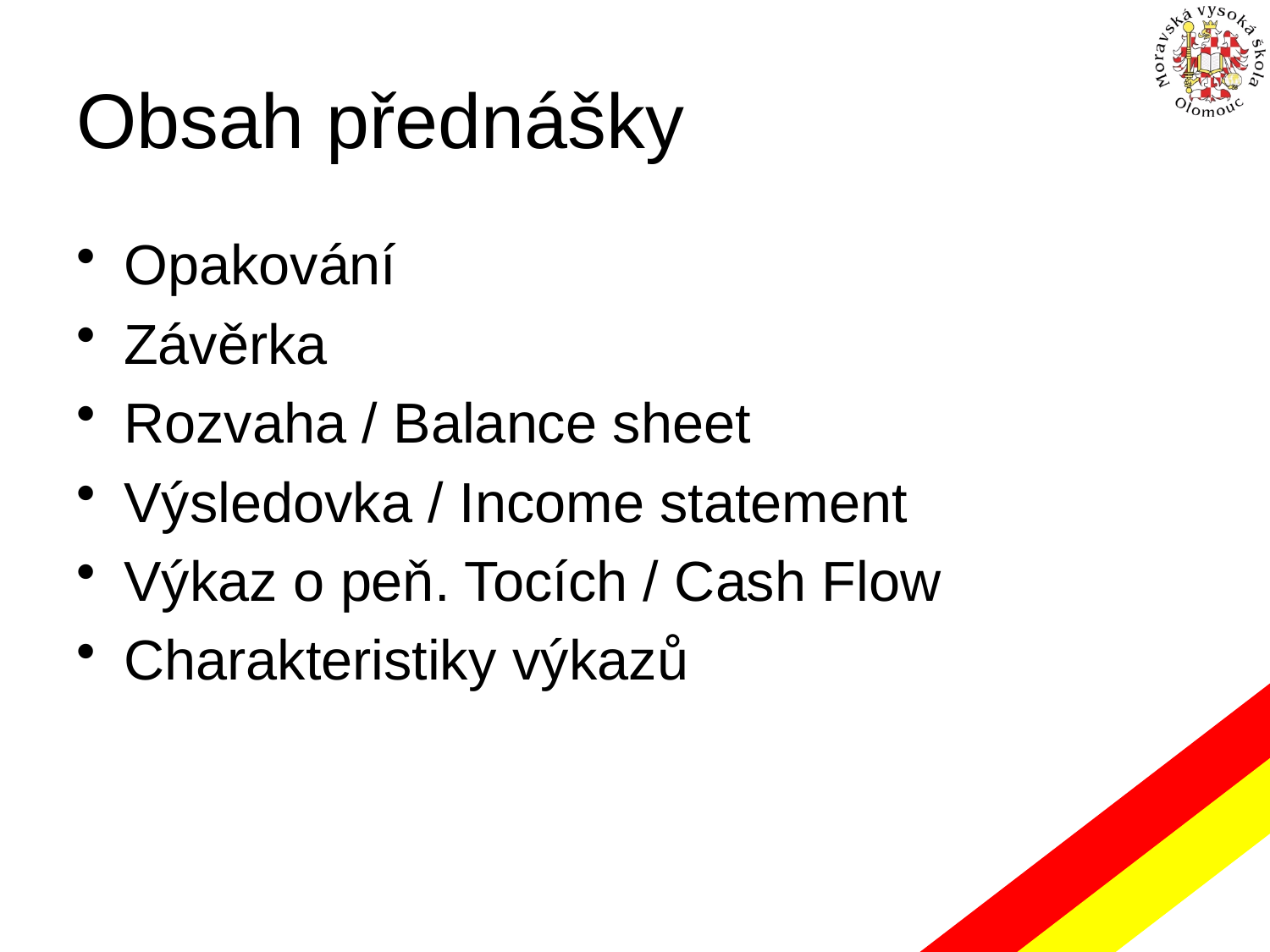

# Obsah přednášky
Opakování
Závěrka
Rozvaha / Balance sheet
Výsledovka / Income statement
Výkaz o peň. Tocích / Cash Flow
Charakteristiky výkazů